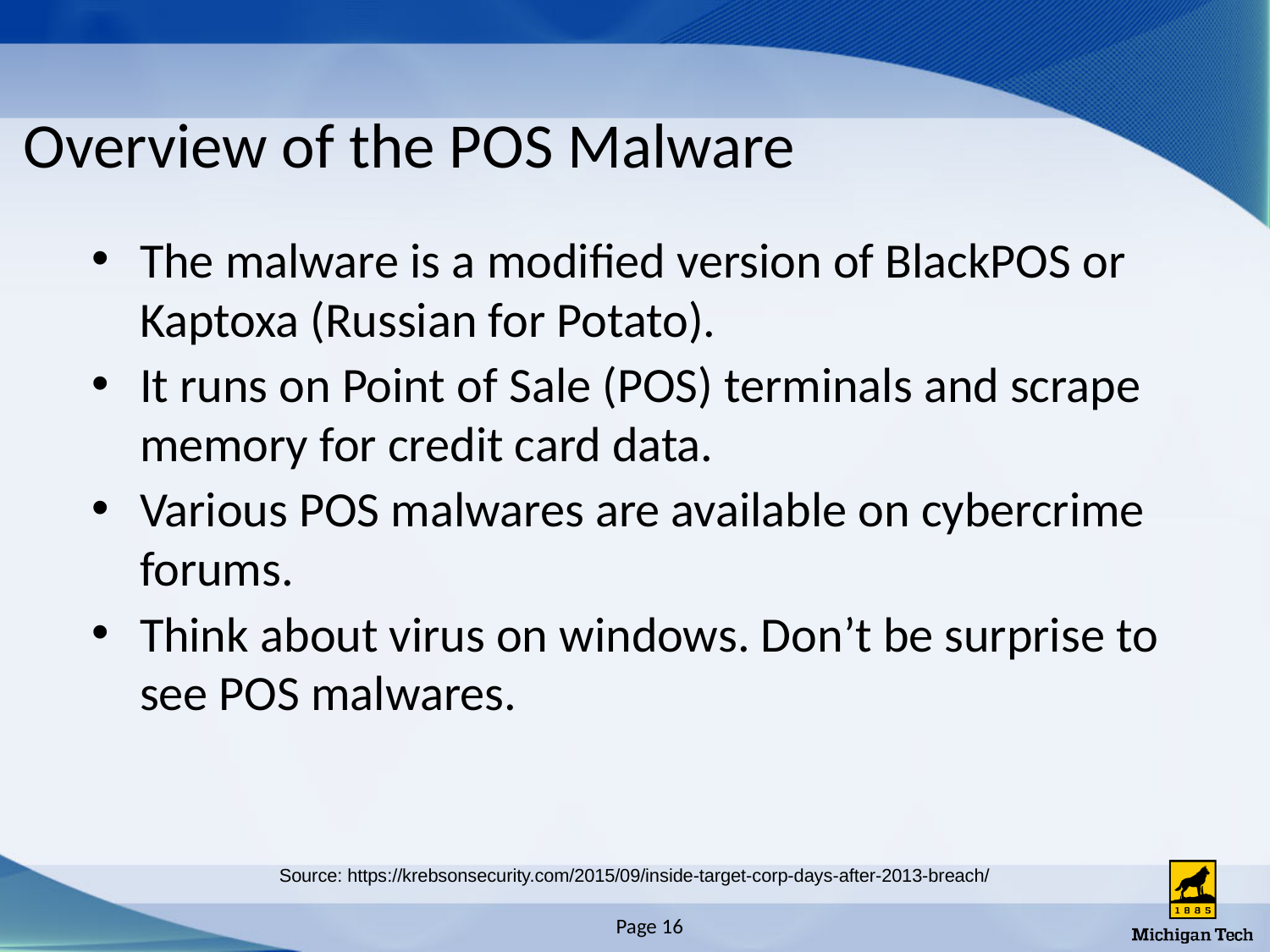

# Overview of the POS Malware
The malware is a modified version of BlackPOS or Kaptoxa (Russian for Potato).
It runs on Point of Sale (POS) terminals and scrape memory for credit card data.
Various POS malwares are available on cybercrime forums.
Think about virus on windows. Don’t be surprise to see POS malwares.
Source: https://krebsonsecurity.com/2015/09/inside-target-corp-days-after-2013-breach/